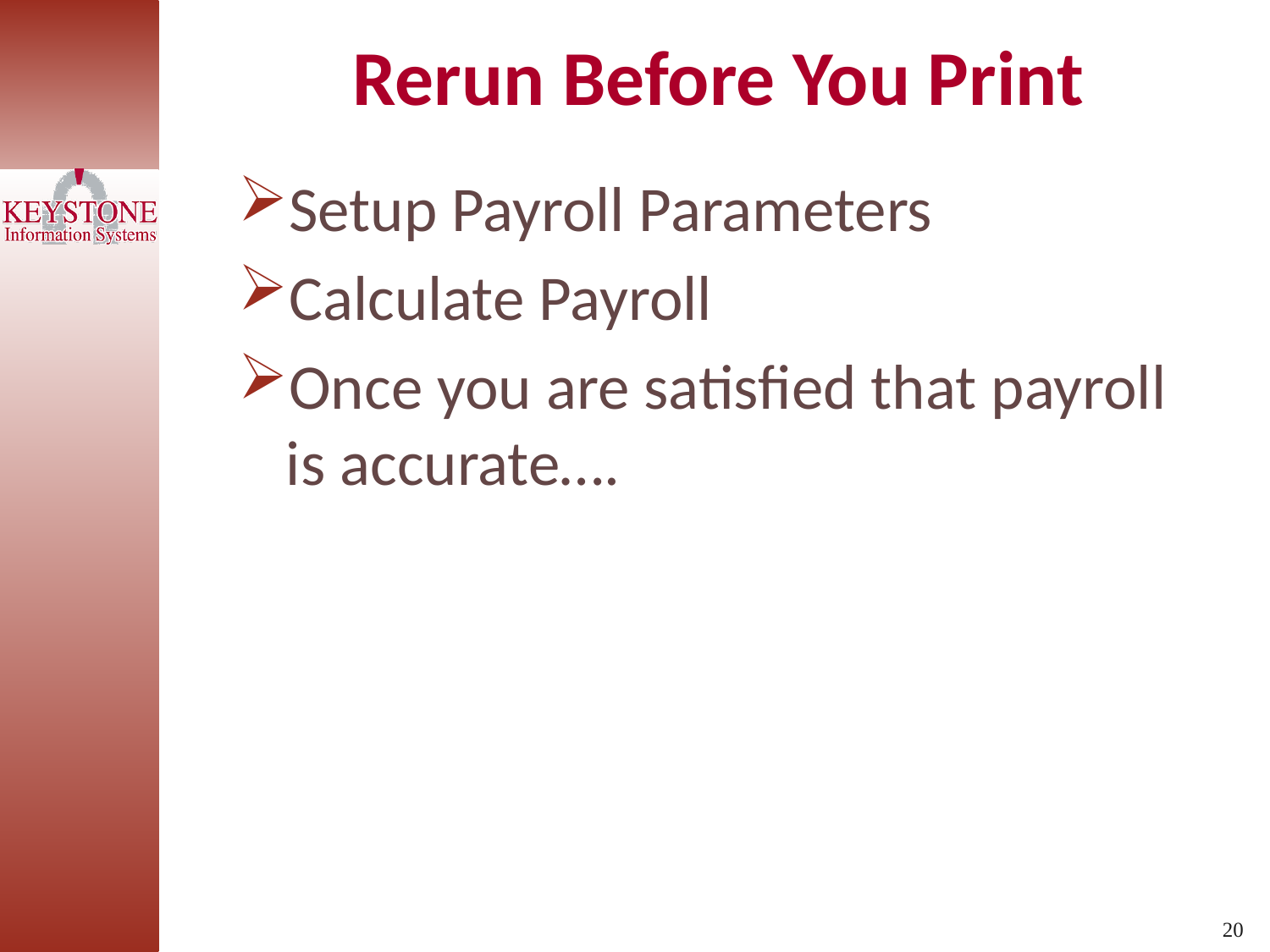

Rerun Before You Print
Setup Payroll Parameters
Calculate Payroll
Once you are satisfied that payroll is accurate….
20